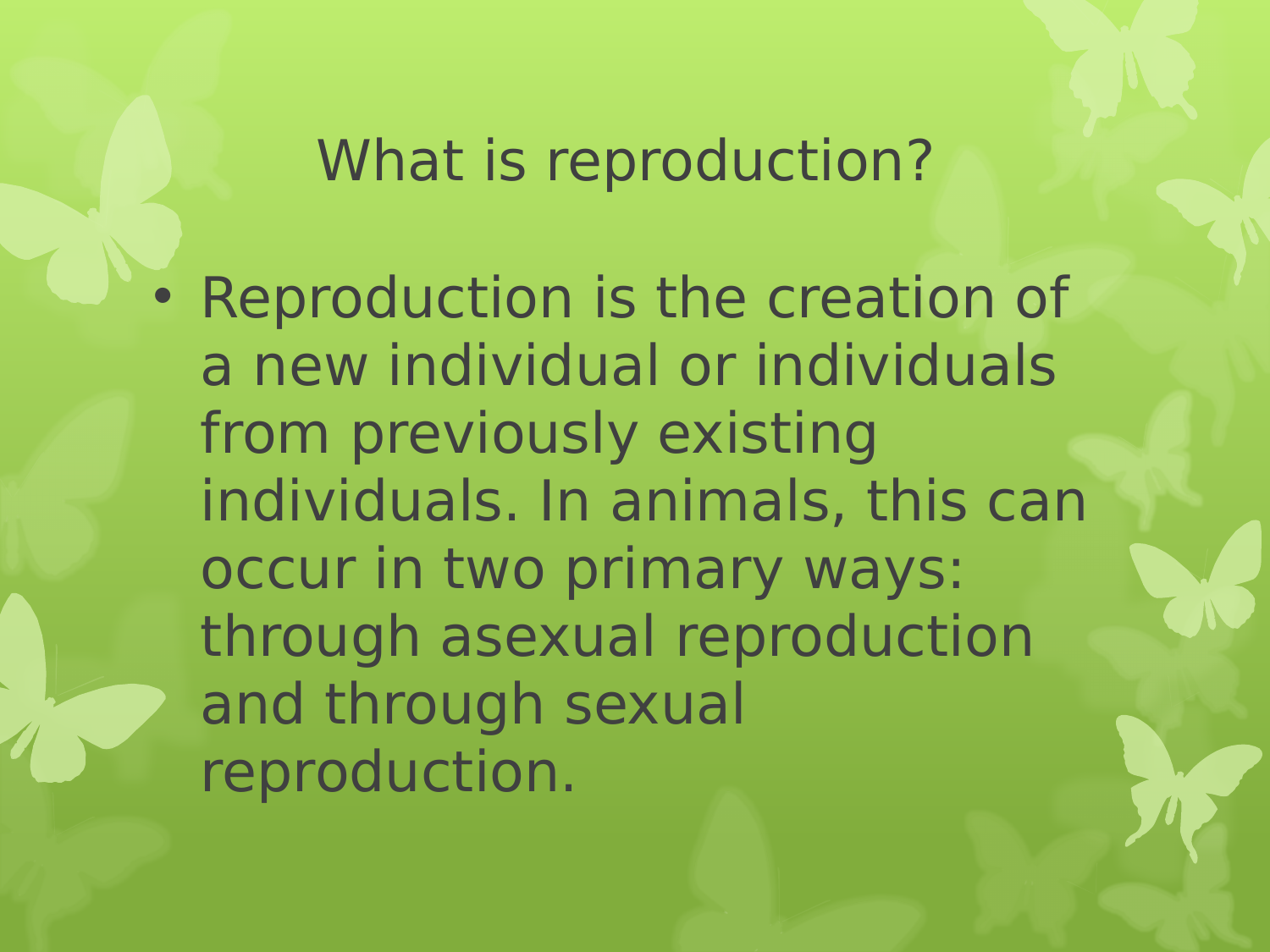

# What is reproduction?
Reproduction is the creation of a new individual or individuals from previously existing individuals. In animals, this can occur in two primary ways: through asexual reproduction and through sexual reproduction.